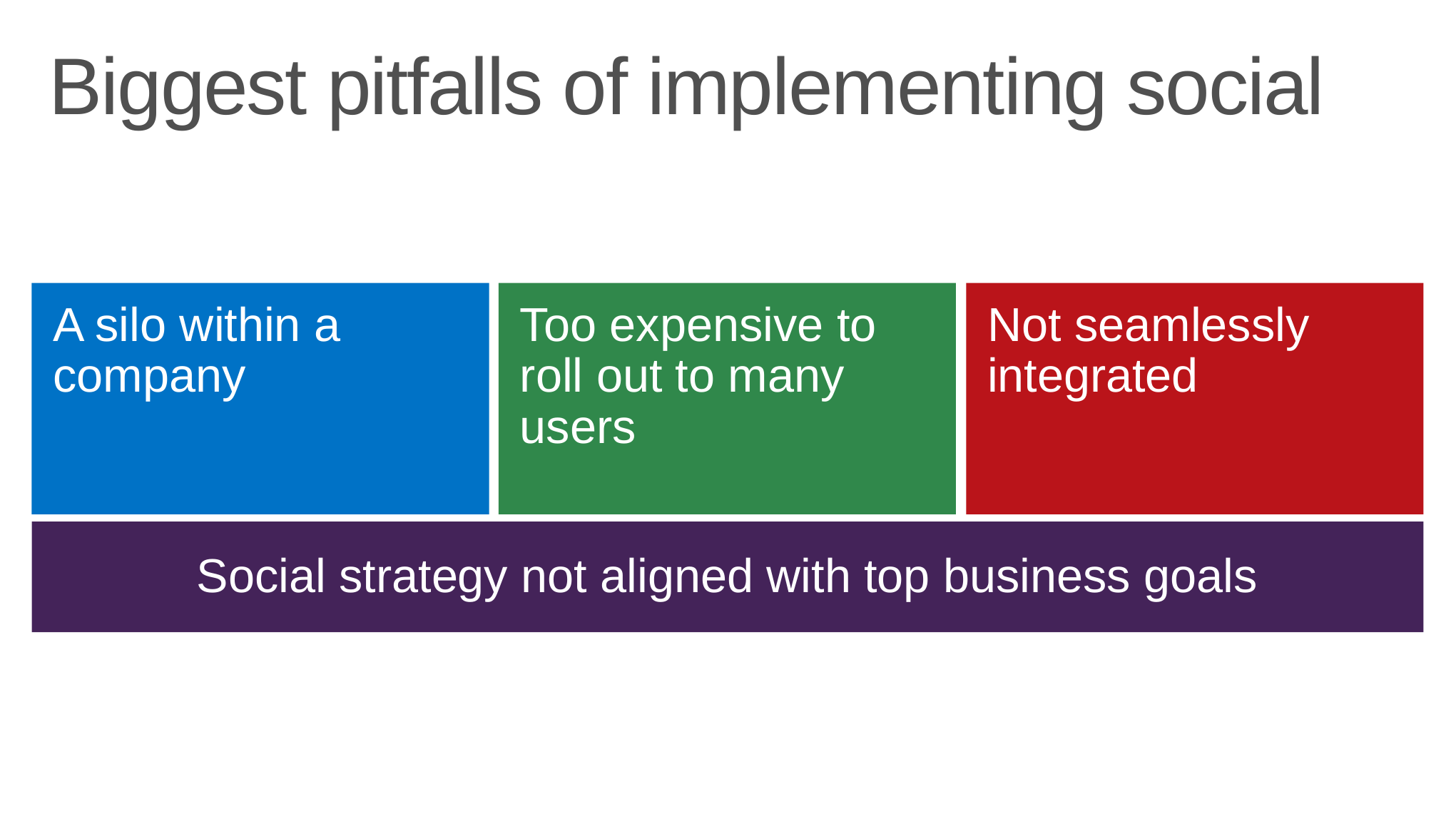

# Biggest pitfalls of implementing social

A silo within a company
Too expensive to roll out to many users
Not seamlessly integrated
Social strategy not aligned with top business goals